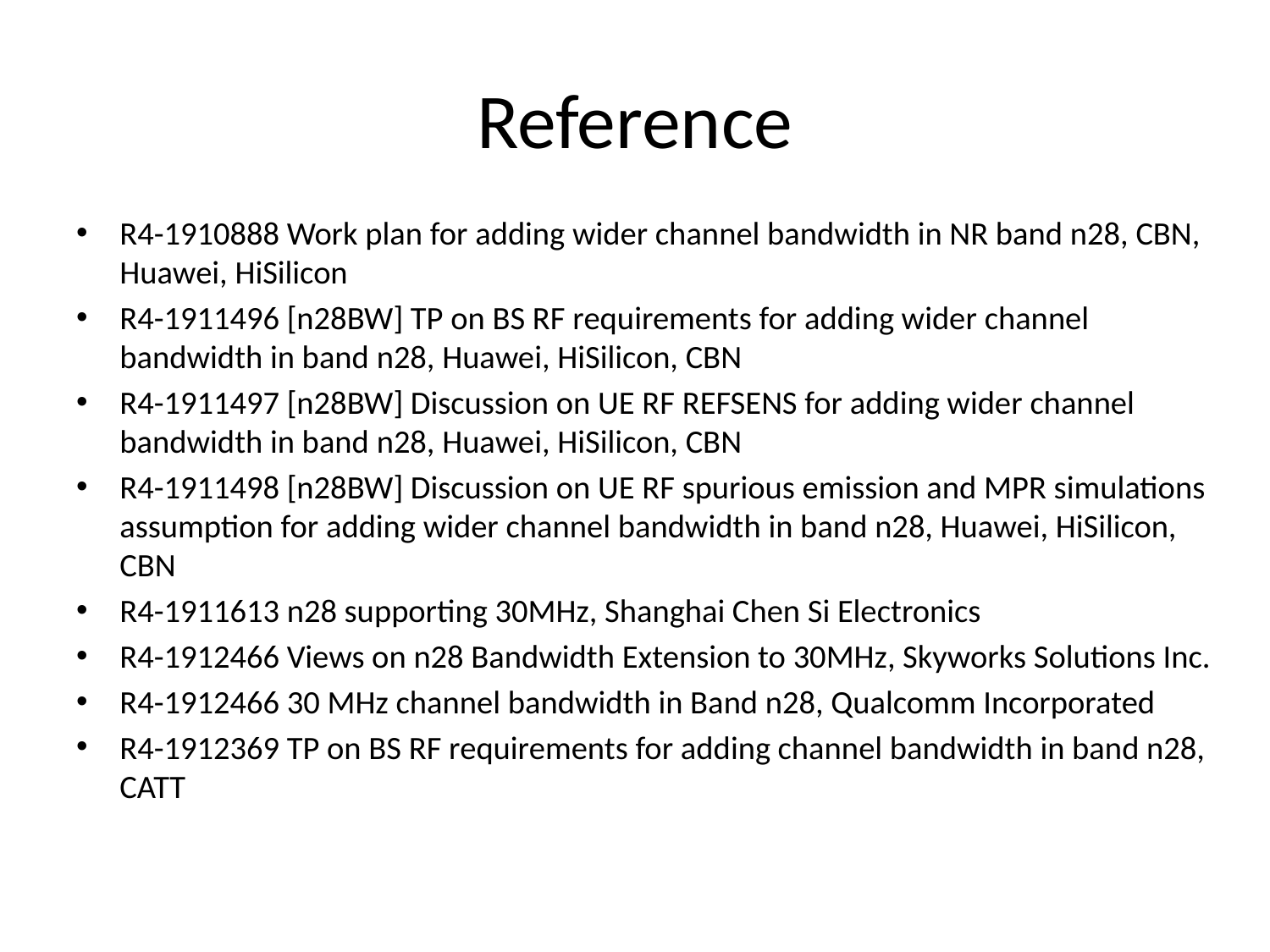

# Reference
R4-1910888 Work plan for adding wider channel bandwidth in NR band n28, CBN, Huawei, HiSilicon
R4-1911496 [n28BW] TP on BS RF requirements for adding wider channel bandwidth in band n28, Huawei, HiSilicon, CBN
R4-1911497 [n28BW] Discussion on UE RF REFSENS for adding wider channel bandwidth in band n28, Huawei, HiSilicon, CBN
R4-1911498 [n28BW] Discussion on UE RF spurious emission and MPR simulations assumption for adding wider channel bandwidth in band n28, Huawei, HiSilicon, CBN
R4-1911613 n28 supporting 30MHz, Shanghai Chen Si Electronics
R4-1912466 Views on n28 Bandwidth Extension to 30MHz, Skyworks Solutions Inc.
R4-1912466 30 MHz channel bandwidth in Band n28, Qualcomm Incorporated
R4-1912369 TP on BS RF requirements for adding channel bandwidth in band n28, CATT